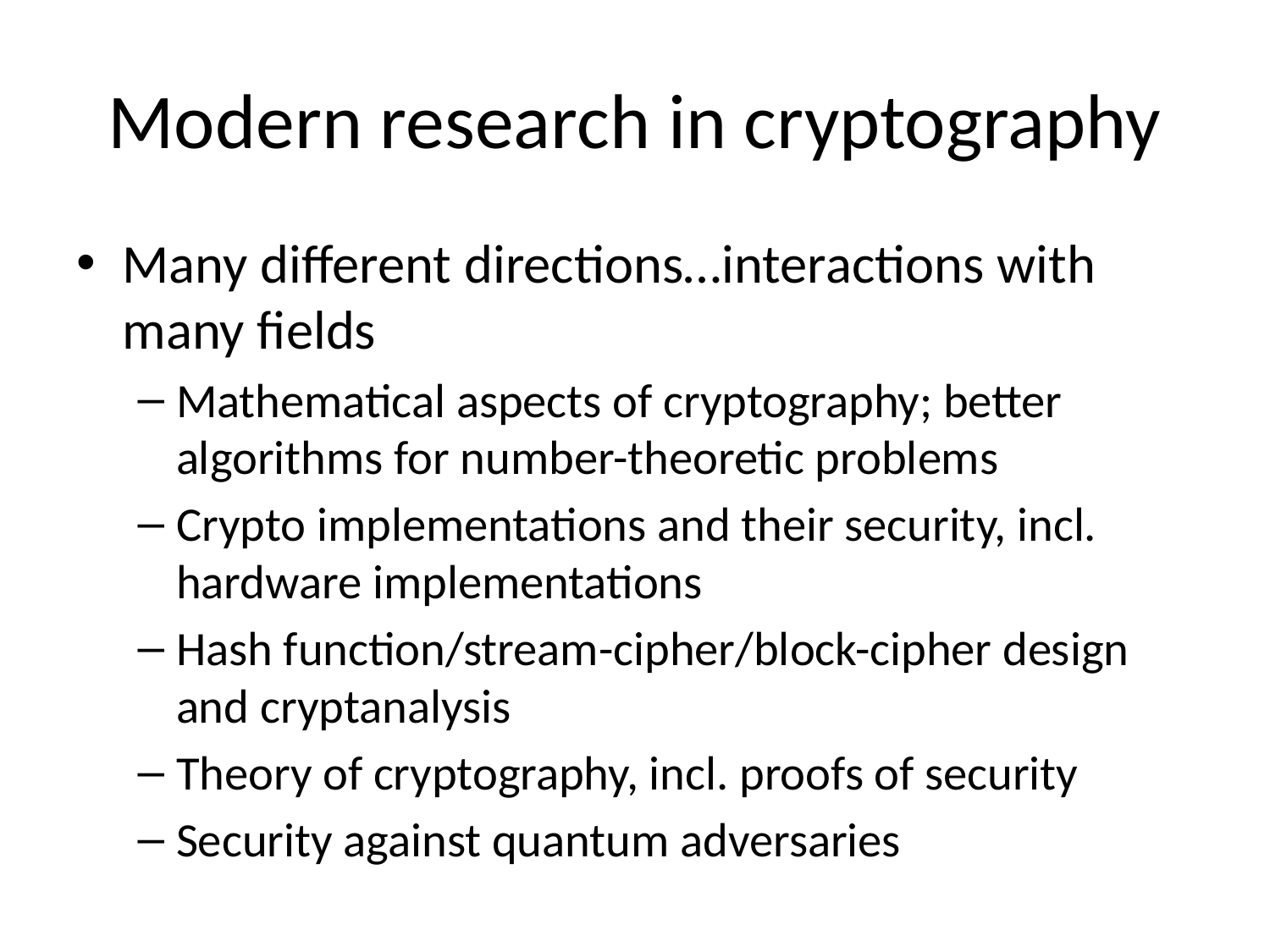

# Modern research in cryptography
Many different directions…interactions with many fields
Mathematical aspects of cryptography; better algorithms for number-theoretic problems
Crypto implementations and their security, incl. hardware implementations
Hash function/stream-cipher/block-cipher design and cryptanalysis
Theory of cryptography, incl. proofs of security
Security against quantum adversaries